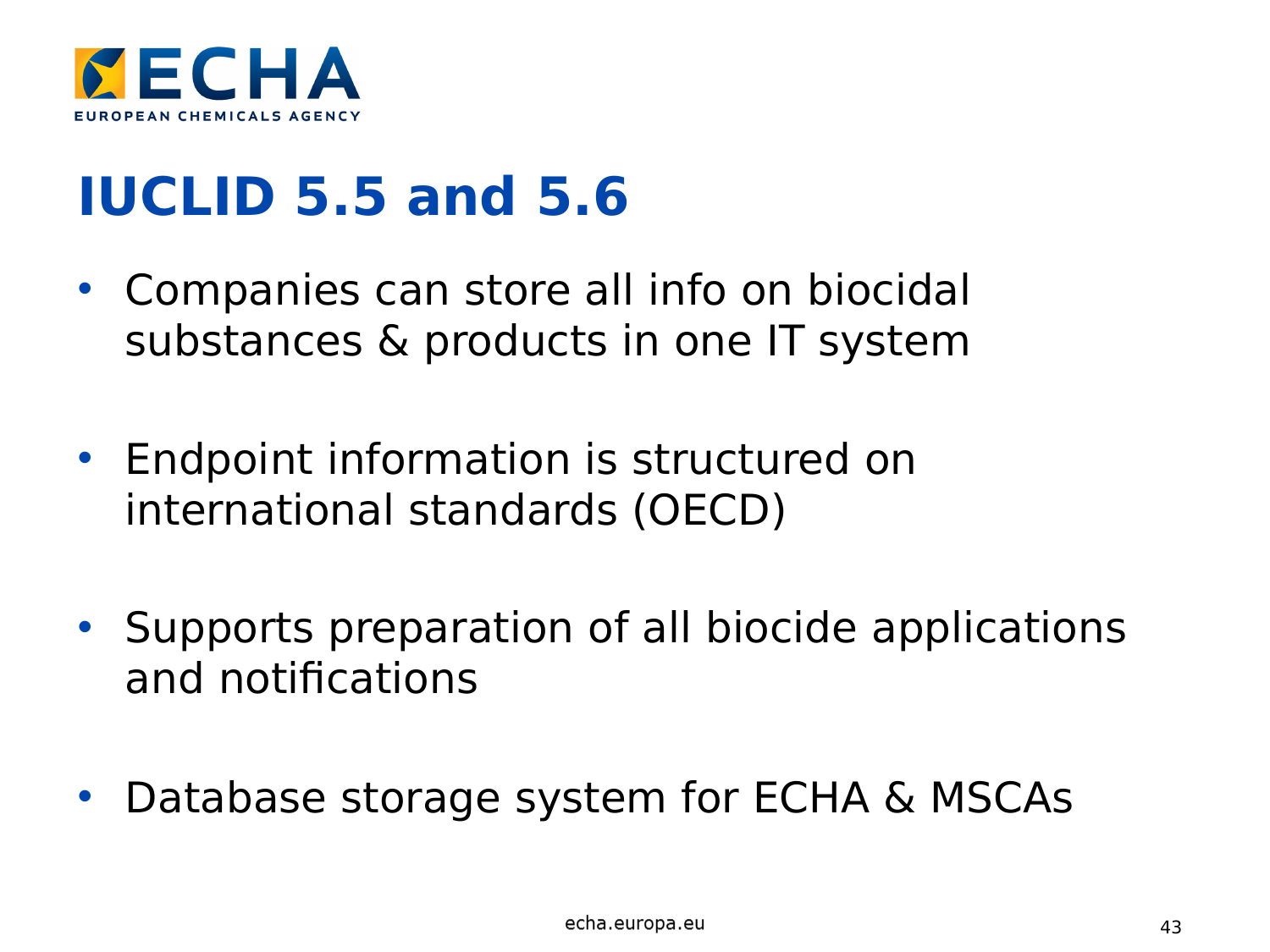

IUCLID 5.5 and 5.6
Companies can store all info on biocidal substances & products in one IT system

Endpoint information is structured on international standards (OECD)

Supports preparation of all biocide applications and notifications

Database storage system for ECHA & MSCAs

43